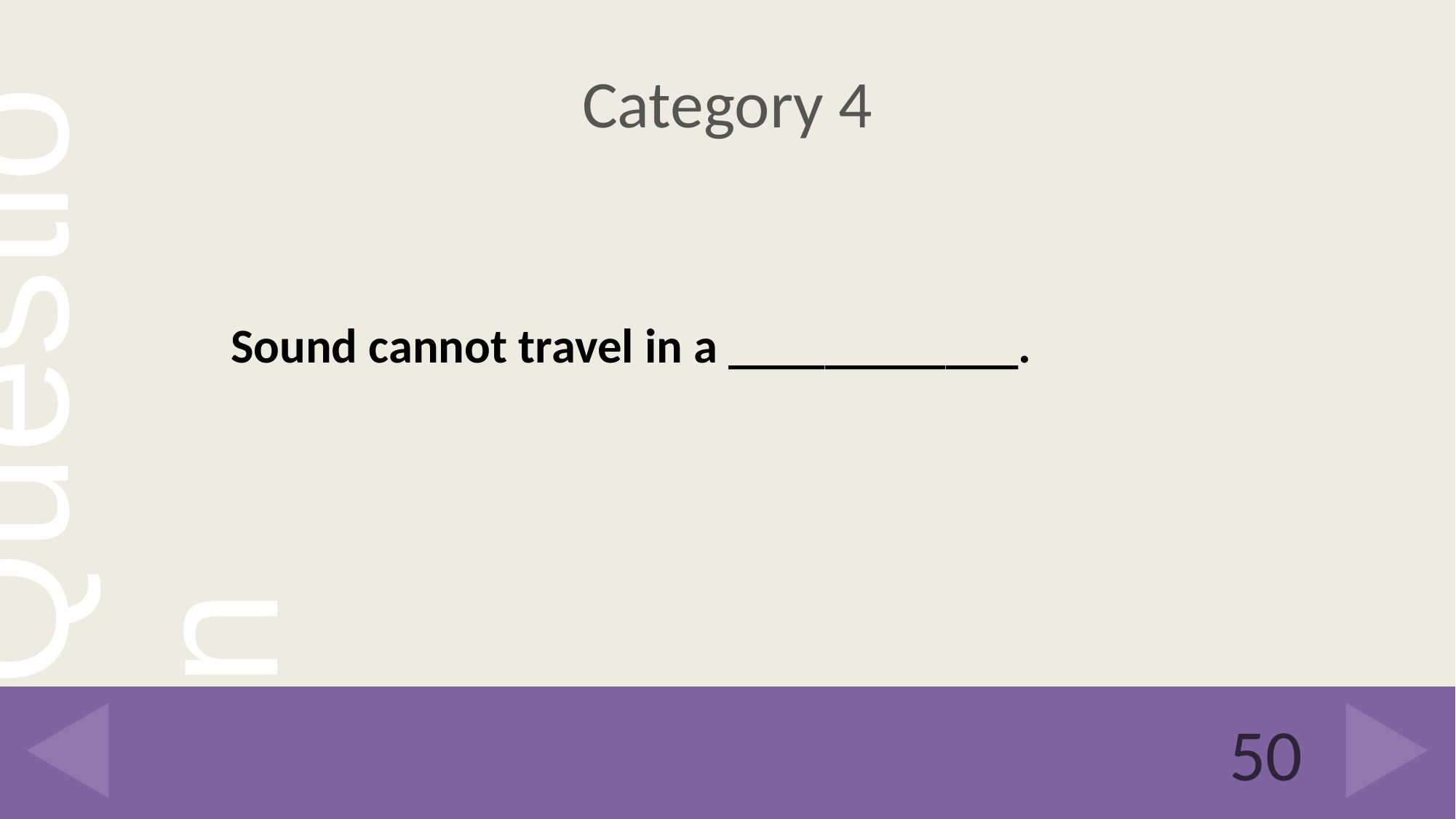

# Category 4
Sound cannot travel in a ____________.
50